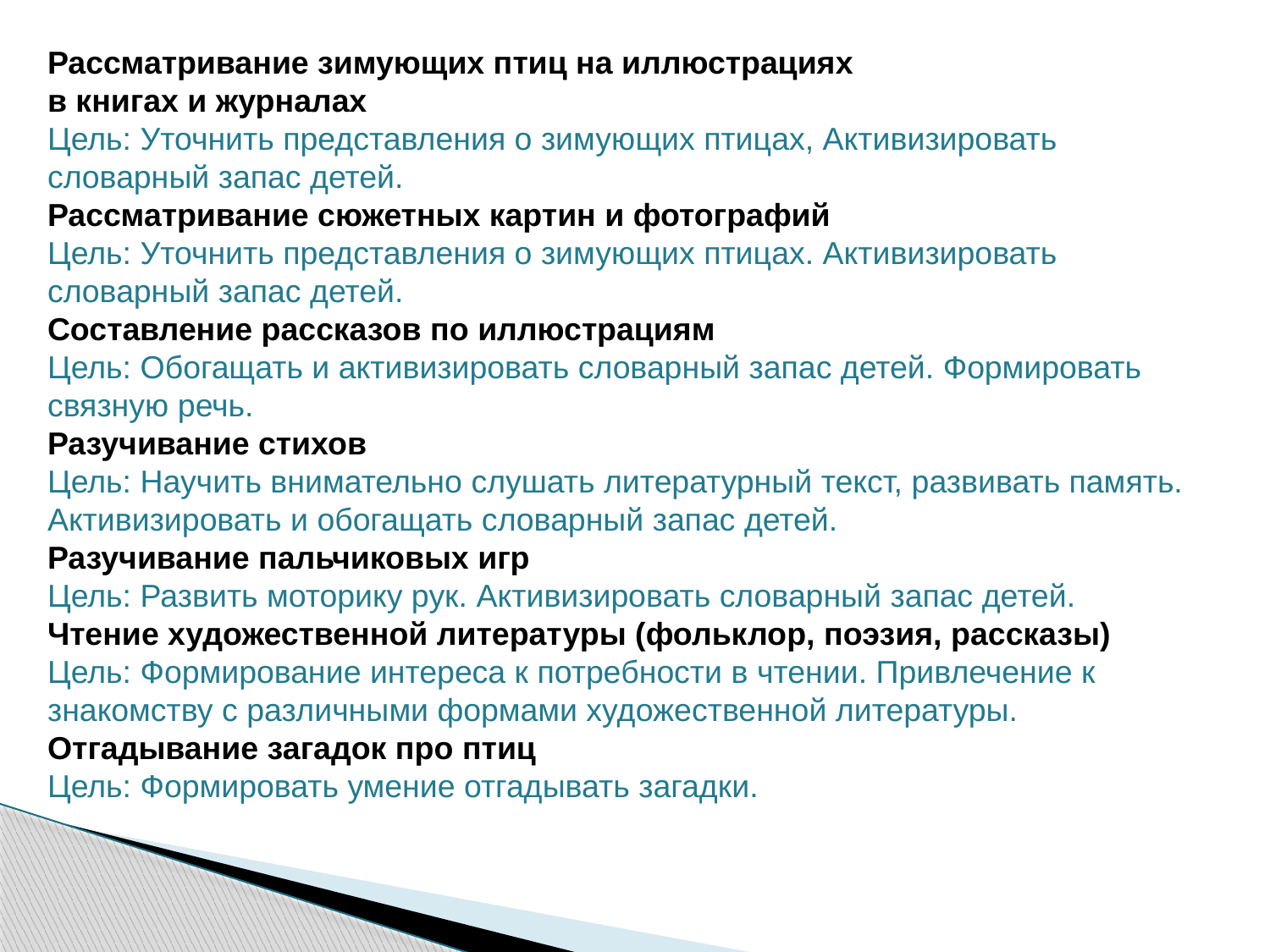

Рассматривание зимующих птиц на иллюстрациях 
в книгах и журналах
Цель: Уточнить представления о зимующих птицах, Активизировать словарный запас детей.
Рассматривание сюжетных картин и фотографий
Цель: Уточнить представления о зимующих птицах. Активизировать словарный запас детей.
Составление рассказов по иллюстрациям
Цель: Обогащать и активизировать словарный запас детей. Формировать связную речь.
Разучивание стихов
Цель: Научить внимательно слушать литературный текст, развивать память. Активизировать и обогащать словарный запас детей.
Разучивание пальчиковых игр
Цель: Развить моторику рук. Активизировать словарный запас детей.
Чтение художественной литературы (фольклор, поэзия, рассказы)
Цель: Формирование интереса к потребности в чтении. Привлечение к знакомству с различными формами художественной литературы.
Отгадывание загадок про птиц
Цель: Формировать умение отгадывать загадки.